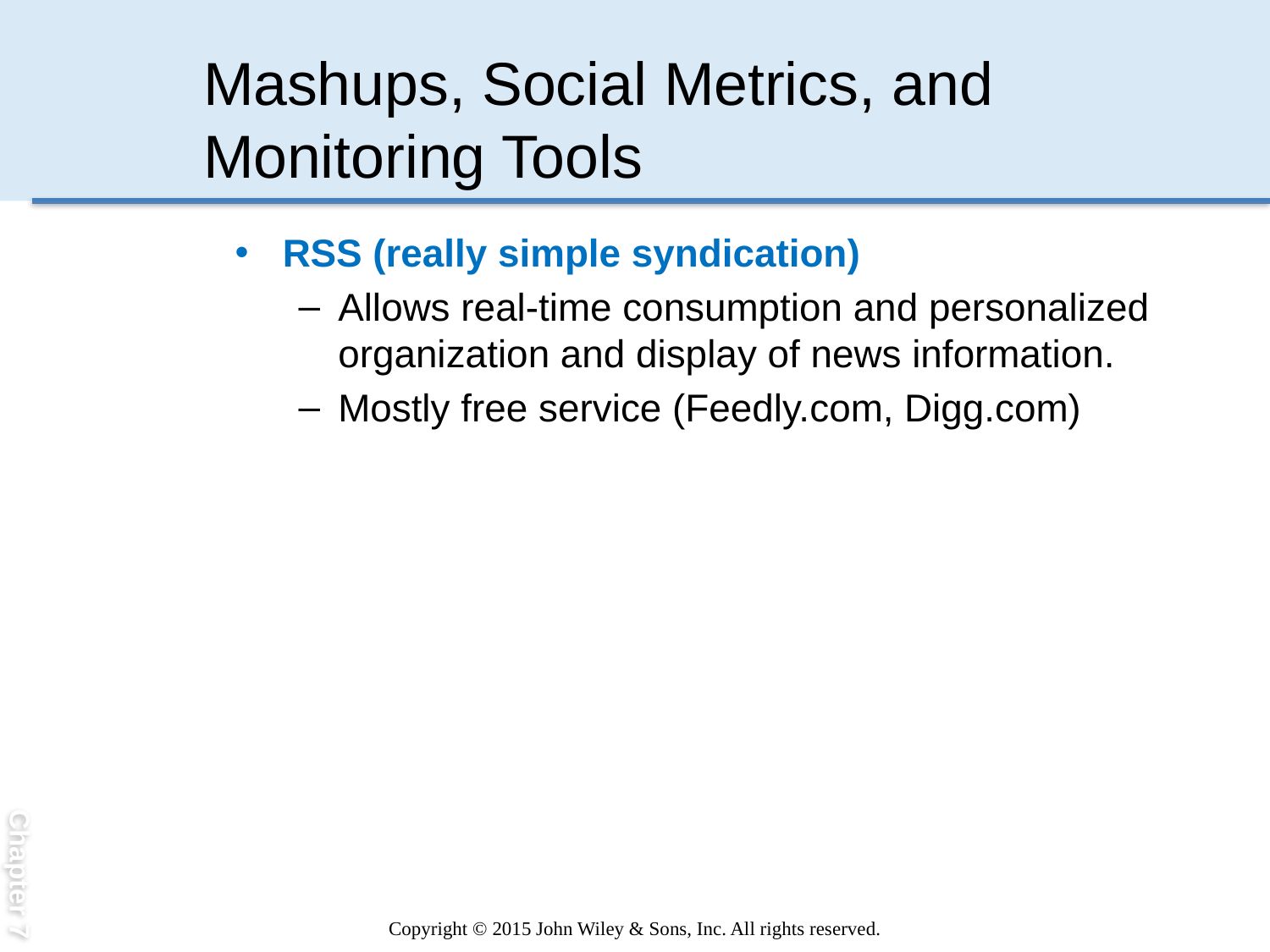

Chapter 7
# Mashups, Social Metrics, and Monitoring Tools
RSS (really simple syndication)
Allows real-time consumption and personalized organization and display of news information.
Mostly free service (Feedly.com, Digg.com)